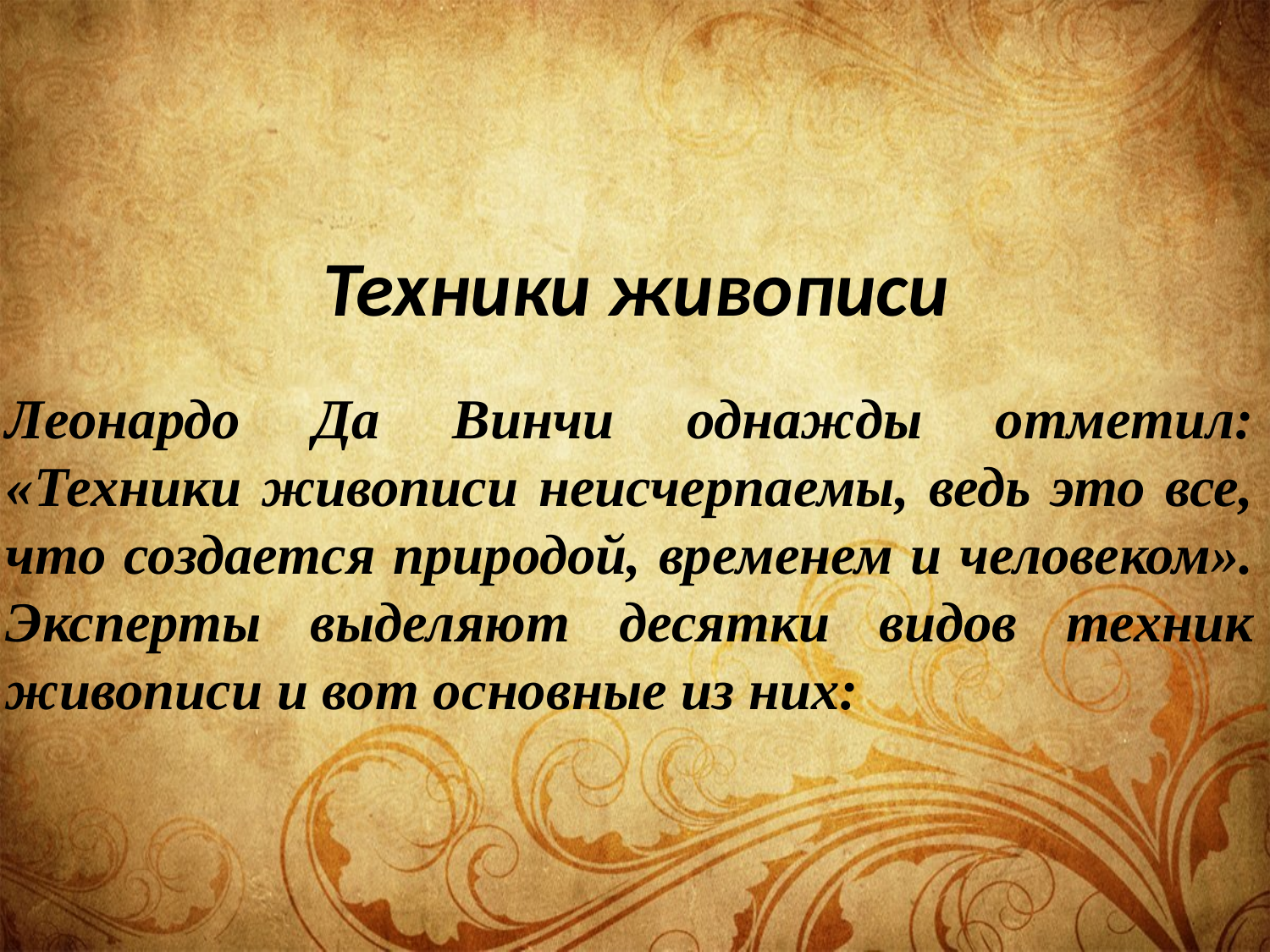

# Техники живописи
Леонардо Да Винчи однажды отметил: «Техники живописи неисчерпаемы, ведь это все, что создается природой, временем и человеком». Эксперты выделяют десятки видов техник живописи и вот основные из них: